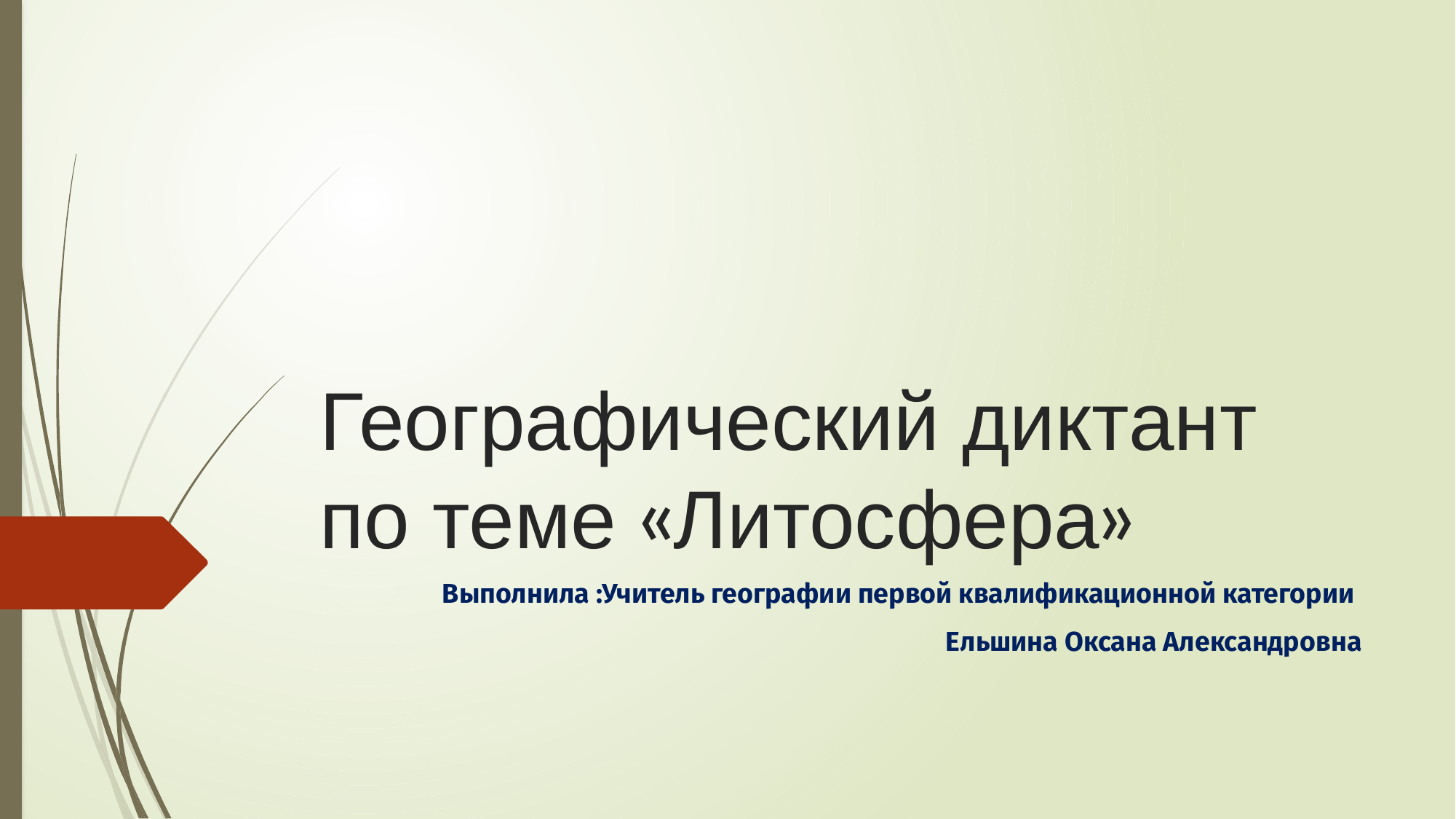

# Географический диктант по теме «Литосфера»
Выполнила :Учитель географии первой квалификационной категории
Ельшина Оксана Александровна